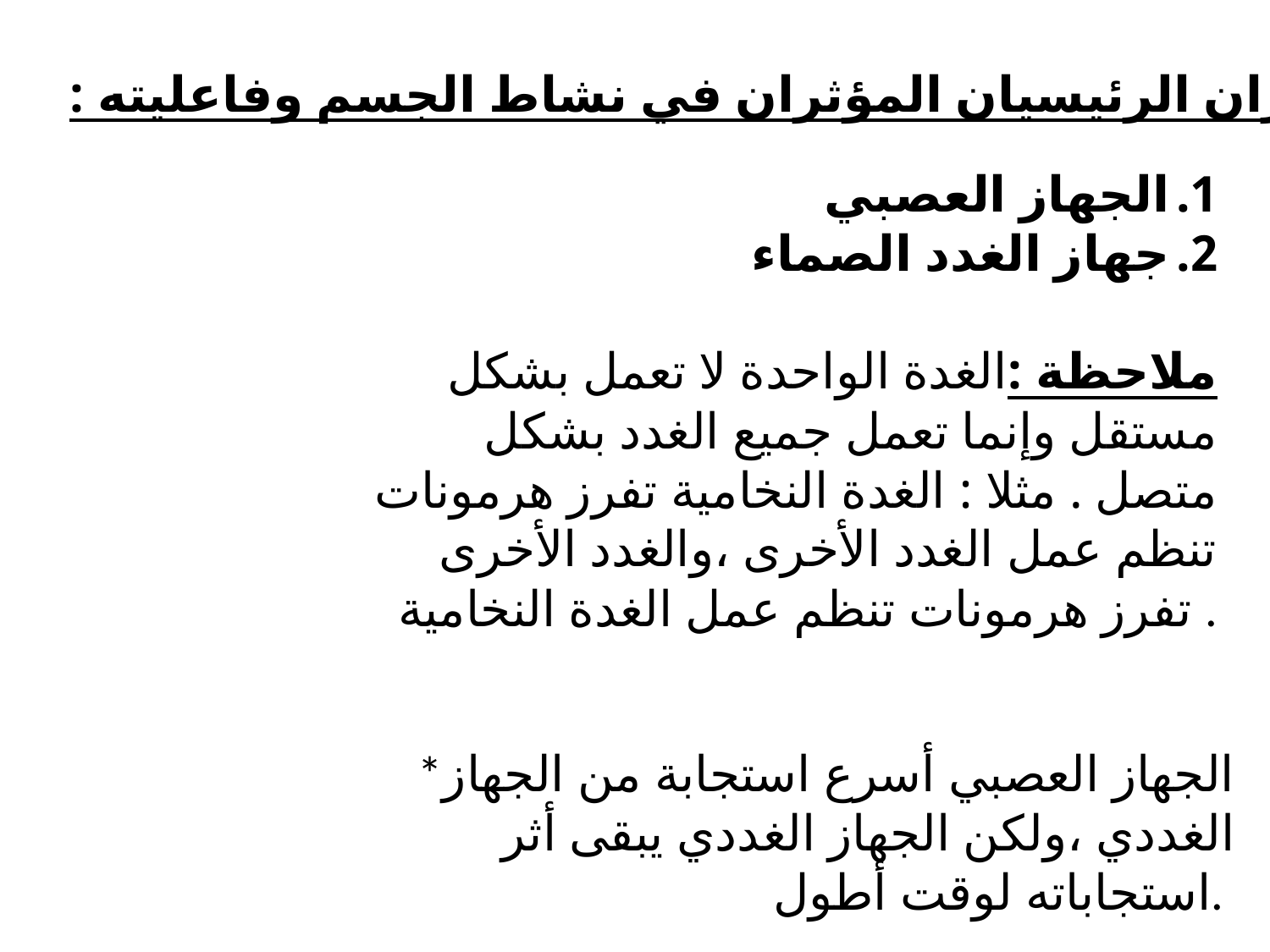

الجهازان الرئيسيان المؤثران في نشاط الجسم وفاعليته :
الجهاز العصبي
جهاز الغدد الصماء

ملاحظة :الغدة الواحدة لا تعمل بشكل مستقل وإنما تعمل جميع الغدد بشكل متصل . مثلا : الغدة النخامية تفرز هرمونات تنظم عمل الغدد الأخرى ،والغدد الأخرى تفرز هرمونات تنظم عمل الغدة النخامية .
*الجهاز العصبي أسرع استجابة من الجهاز الغددي ،ولكن الجهاز الغددي يبقى أثر استجاباته لوقت أطول.